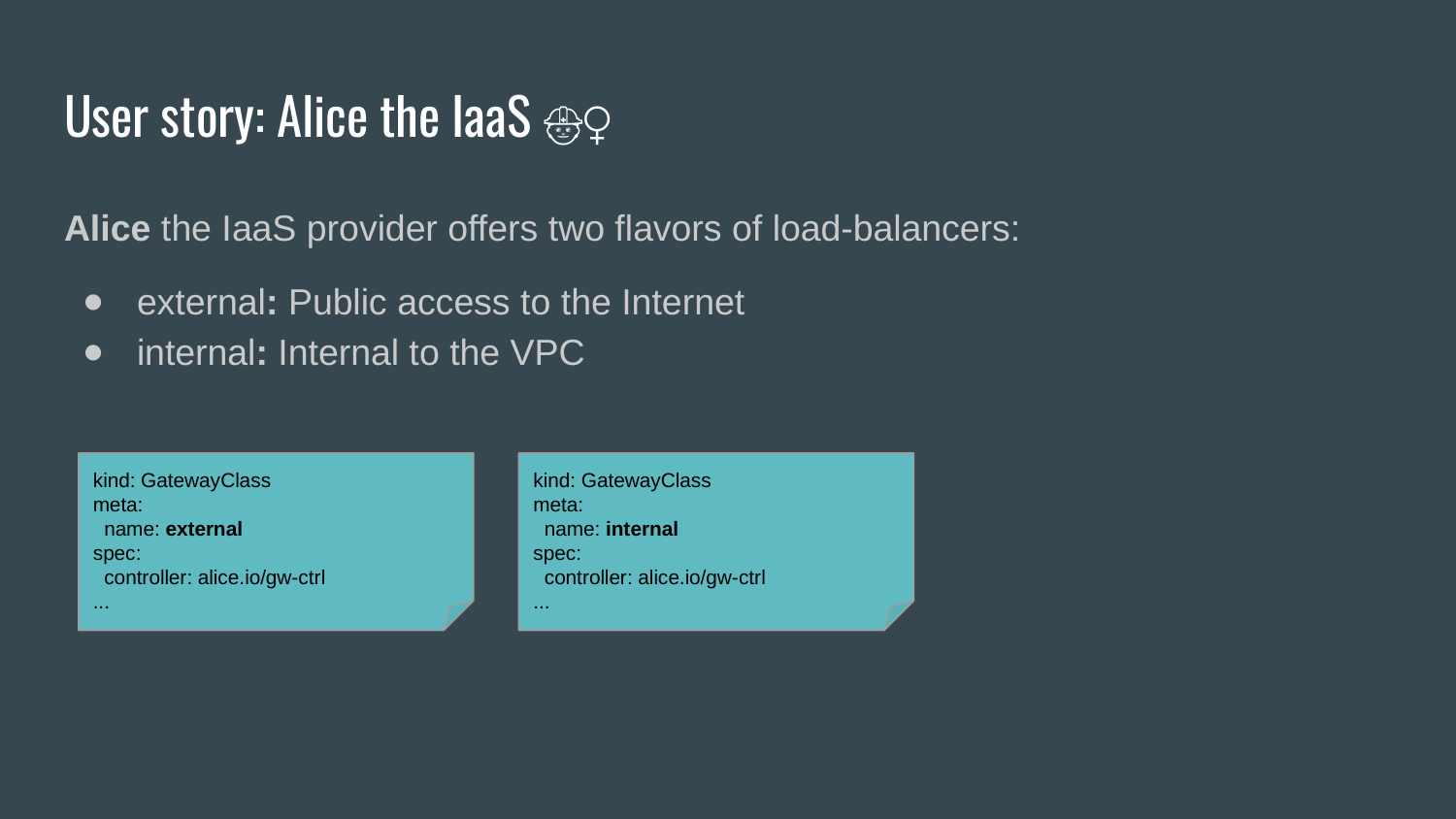

# User story: Alice the IaaS 👷‍♀️
Alice the IaaS provider offers two flavors of load-balancers:
external: Public access to the Internet
internal: Internal to the VPC
kind: GatewayClass
meta:
  name: external
spec:
  controller: alice.io/gw-ctrl
...

kind: GatewayClass
meta:
  name: internal
spec:
  controller: alice.io/gw-ctrl
...